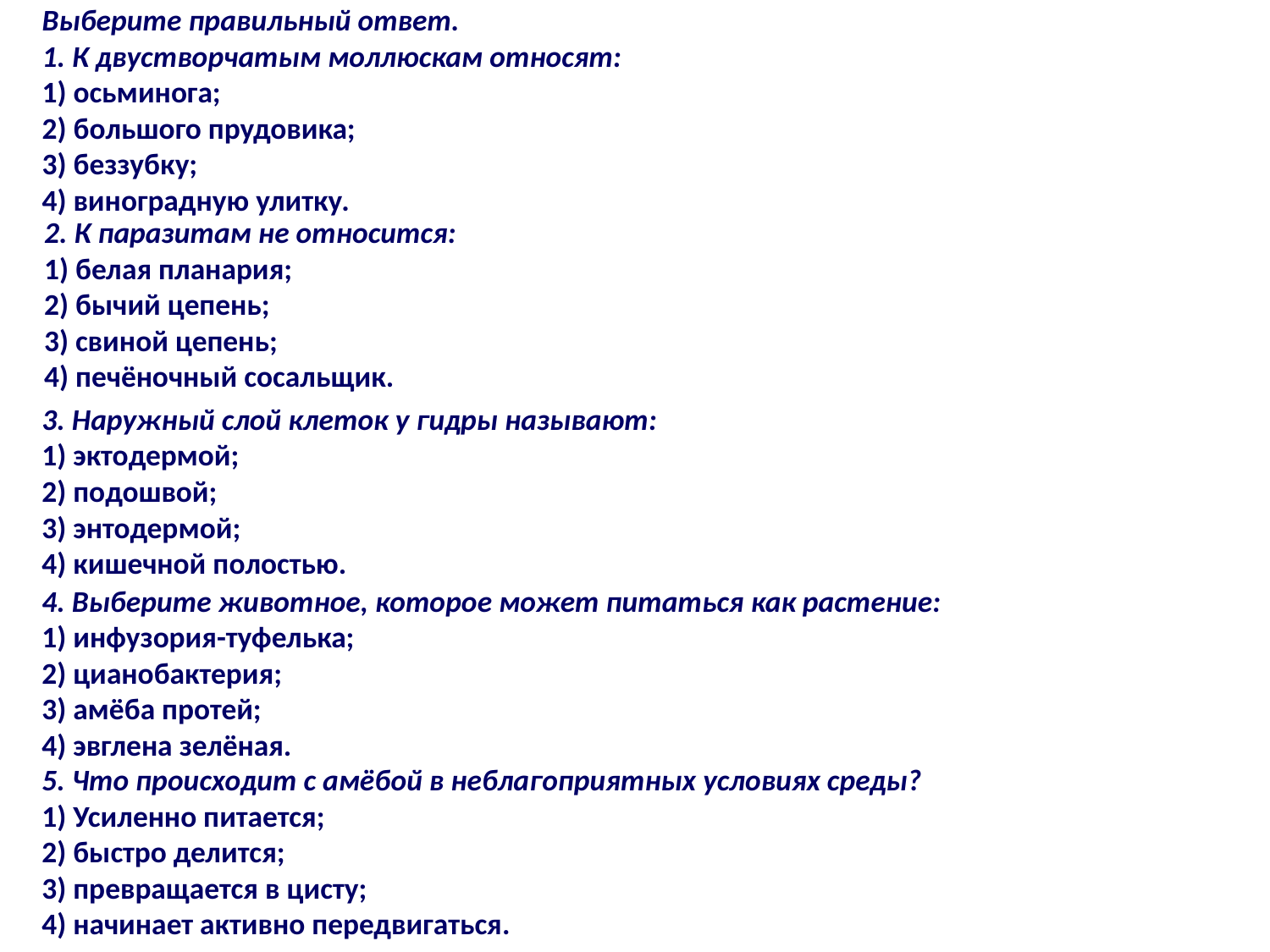

Выберите правильный ответ.
1. К двустворчатым моллюскам относят:
1) осьминога;
2) большого прудовика;
3) беззубку;
4) виноградную улитку.
2. К паразитам не относится:
1) белая планария;
2) бычий цепень;
3) свиной цепень;
4) печёночный сосальщик.
3. Наружный слой клеток у гидры называют:
1) эктодермой;
2) подошвой;
3) энтодермой;
4) кишечной полостью.
4. Выберите животное, которое может питаться как растение:
1) инфузория-туфелька;
2) цианобактерия;
3) амёба протей;
4) эвглена зелёная.
5. Что происходит с амёбой в неблагоприятных условиях среды?
1) Усиленно питается;
2) быстро делится;
3) превращается в цисту;
4) начинает активно передвигаться.